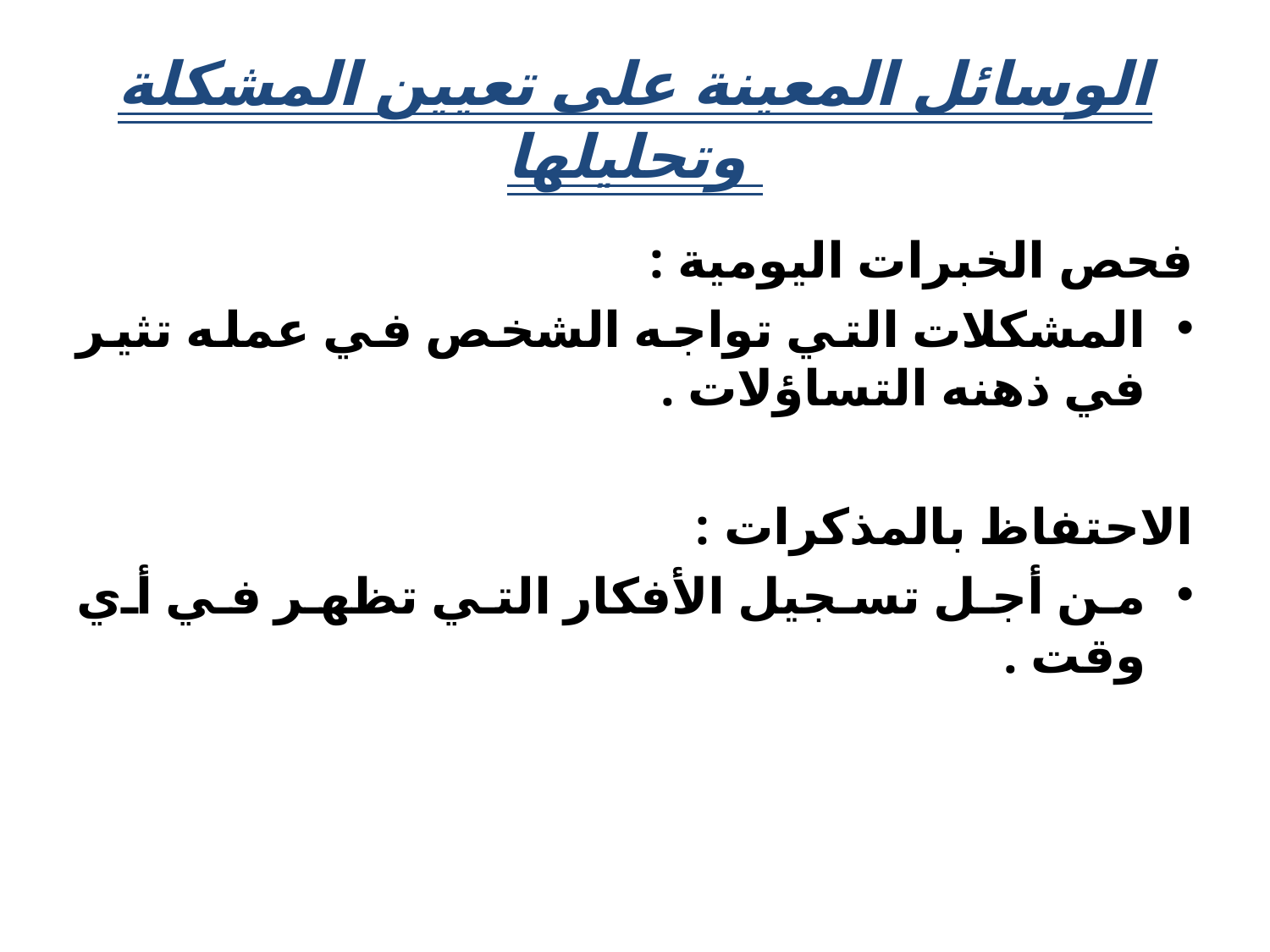

# الوسائل المعينة على تعيين المشكلة وتحليلها
فحص الخبرات اليومية :
المشكلات التي تواجه الشخص في عمله تثير في ذهنه التساؤلات .

الاحتفاظ بالمذكرات :
من أجل تسجيل الأفكار التي تظهر في أي وقت .